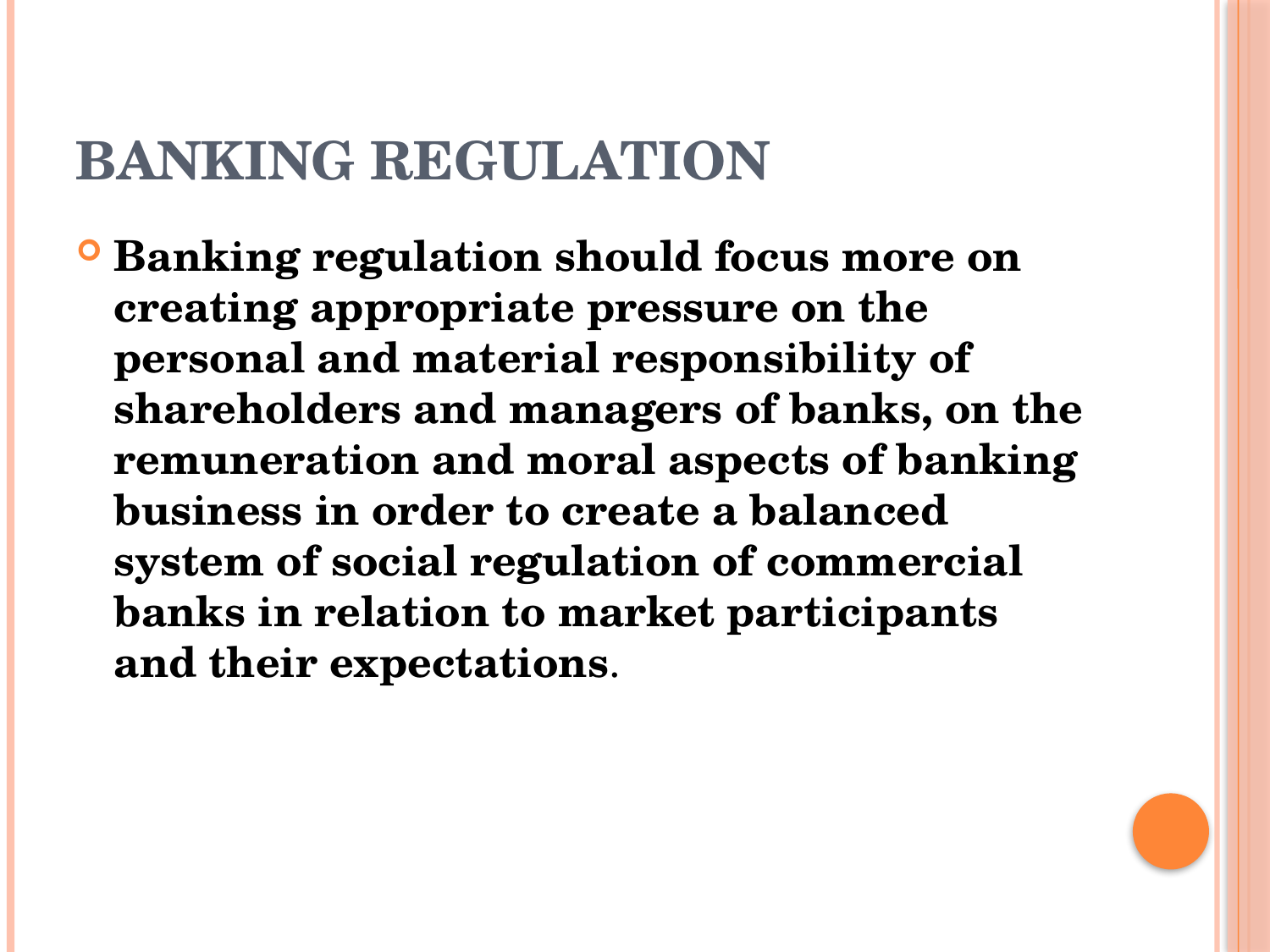

# Banking regulation
Banking regulation should focus more on creating appropriate pressure on the personal and material responsibility of shareholders and managers of banks, on the remuneration and moral aspects of banking business in order to create a balanced system of social regulation of commercial banks in relation to market participants and their expectations.